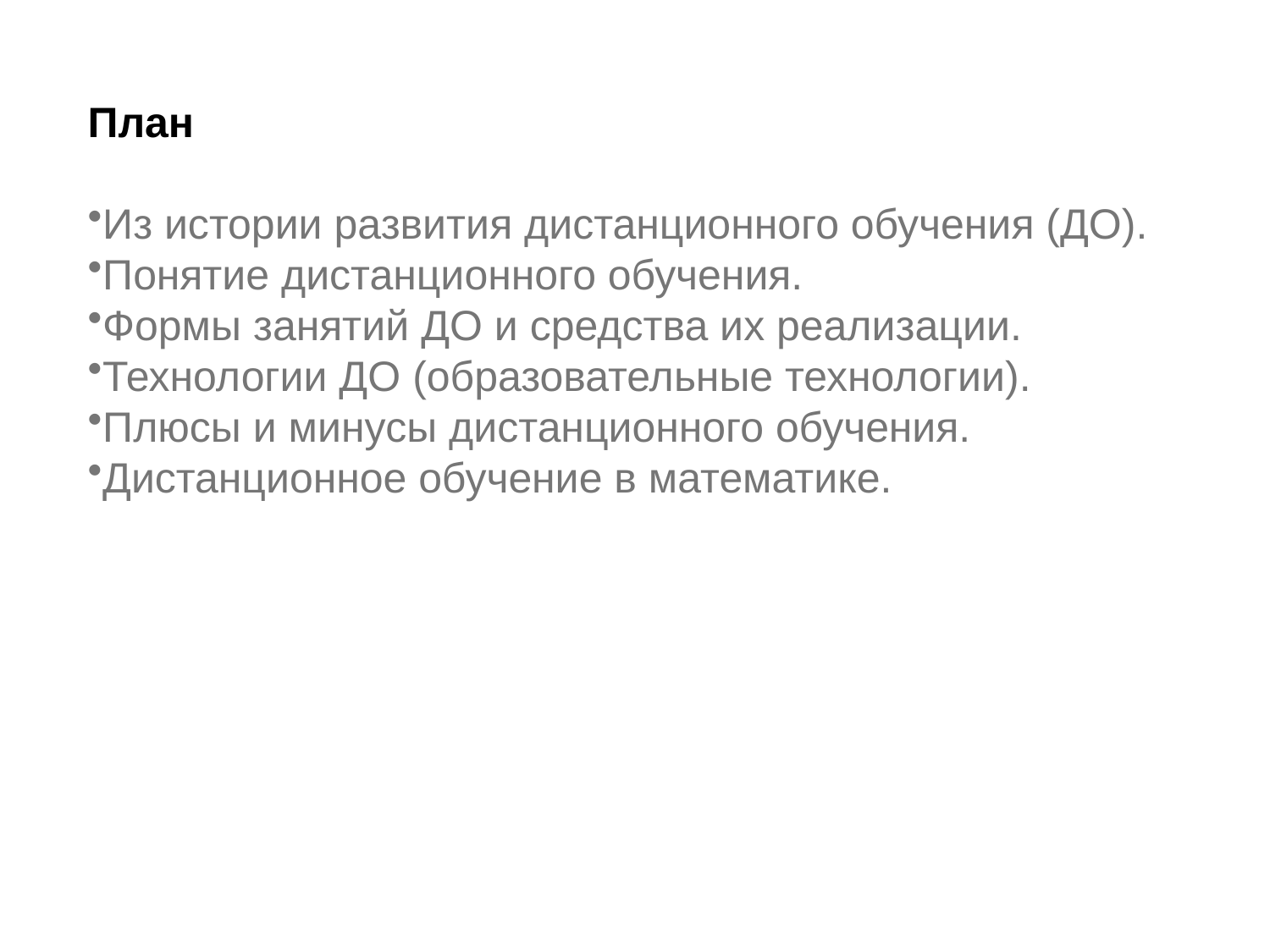

План

Из истории развития дистанционного обучения (ДО).
Понятие дистанционного обучения.
Формы занятий ДО и средства их реализации.
Технологии ДО (образовательные технологии).
Плюсы и минусы дистанционного обучения.
Дистанционное обучение в математике.